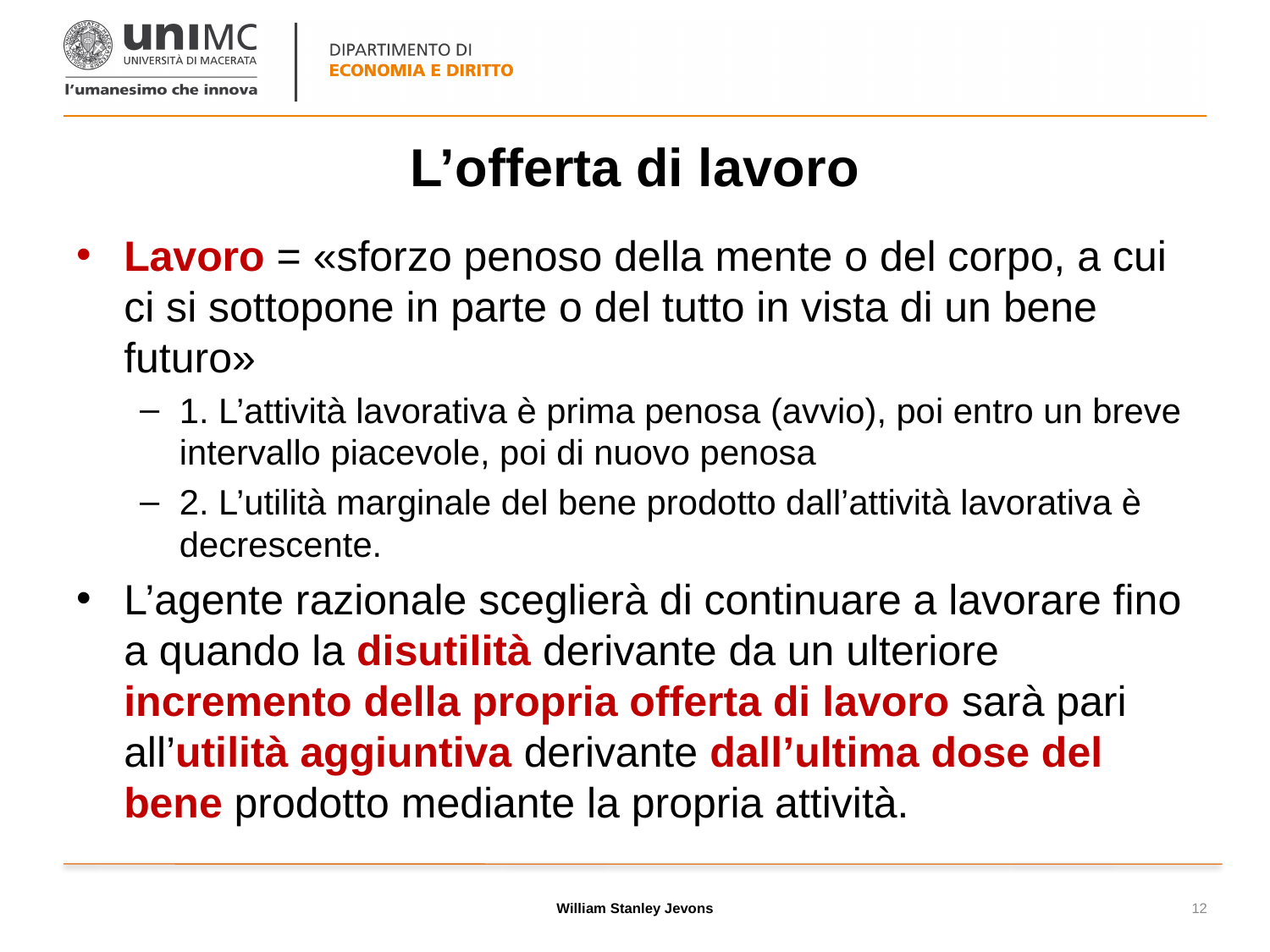

# L’offerta di lavoro
Lavoro = «sforzo penoso della mente o del corpo, a cui ci si sottopone in parte o del tutto in vista di un bene futuro»
1. L’attività lavorativa è prima penosa (avvio), poi entro un breve intervallo piacevole, poi di nuovo penosa
2. L’utilità marginale del bene prodotto dall’attività lavorativa è decrescente.
L’agente razionale sceglierà di continuare a lavorare fino a quando la disutilità derivante da un ulteriore incremento della propria offerta di lavoro sarà pari all’utilità aggiuntiva derivante dall’ultima dose del bene prodotto mediante la propria attività.
William Stanley Jevons
12